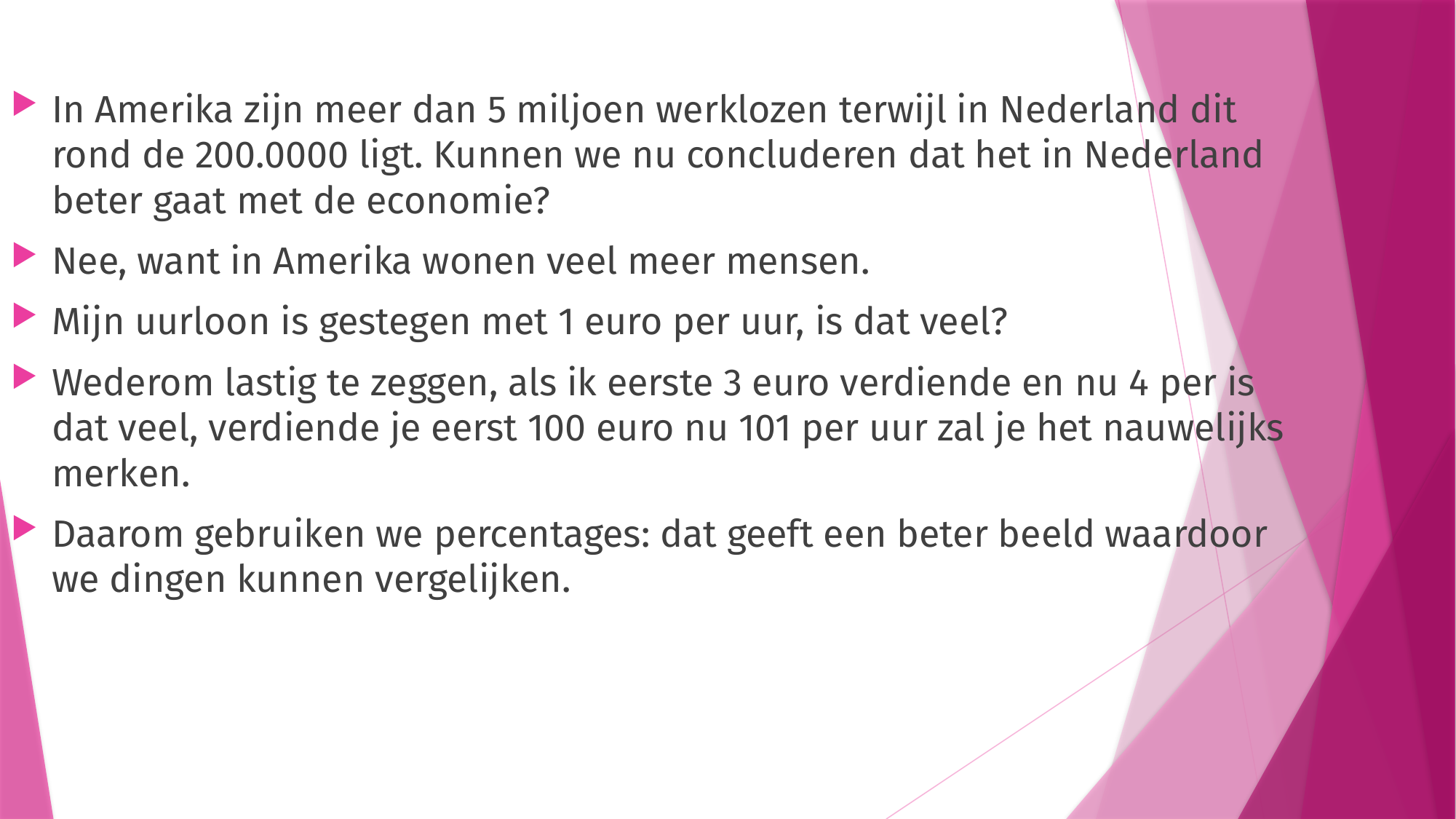

In Amerika zijn meer dan 5 miljoen werklozen terwijl in Nederland dit rond de 200.0000 ligt. Kunnen we nu concluderen dat het in Nederland beter gaat met de economie?
Nee, want in Amerika wonen veel meer mensen.
Mijn uurloon is gestegen met 1 euro per uur, is dat veel?
Wederom lastig te zeggen, als ik eerste 3 euro verdiende en nu 4 per is dat veel, verdiende je eerst 100 euro nu 101 per uur zal je het nauwelijks merken.
Daarom gebruiken we percentages: dat geeft een beter beeld waardoor we dingen kunnen vergelijken.